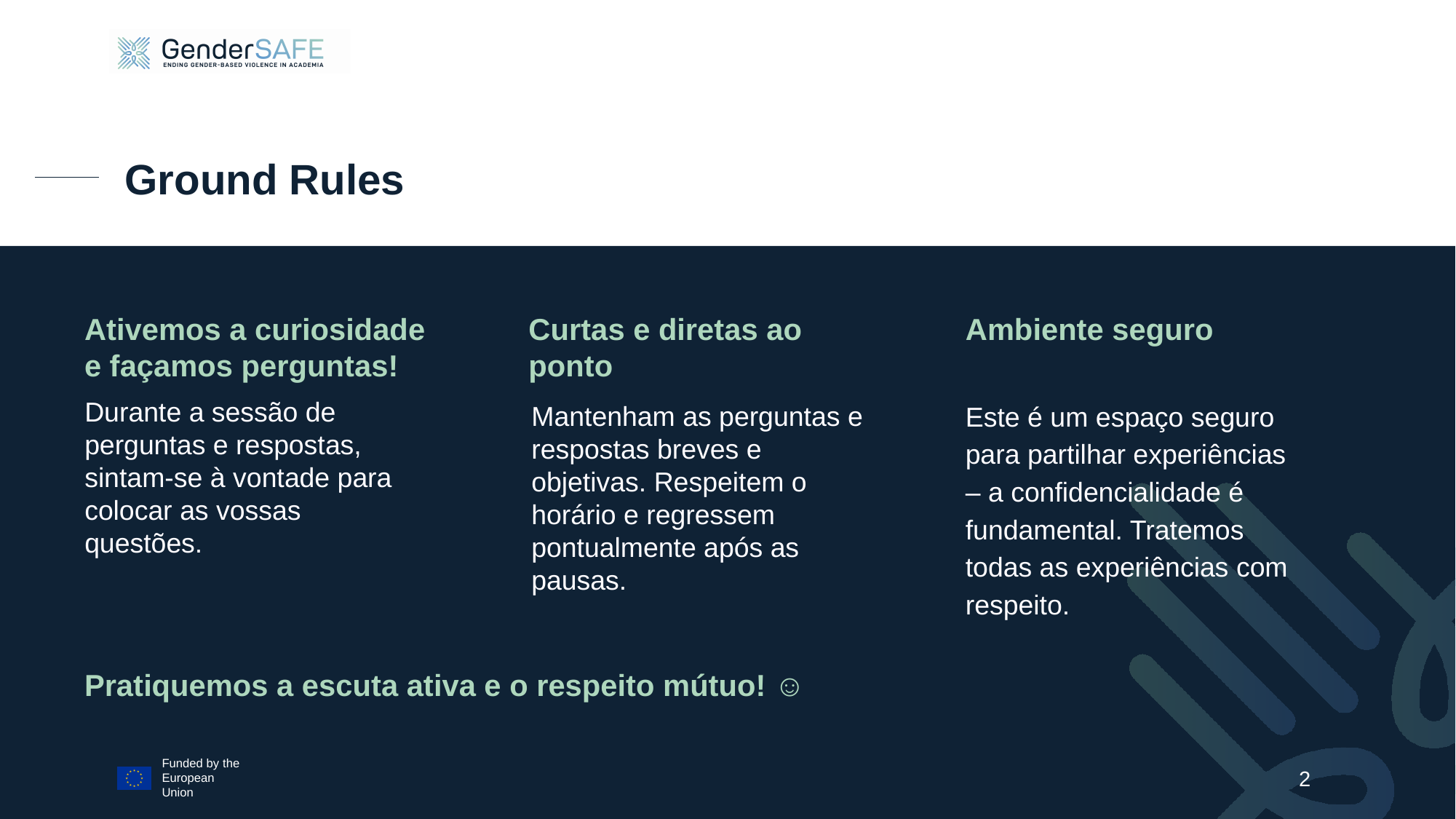

Ground Rules
Ambiente seguro
Ativemos a curiosidade e façamos perguntas!
Curtas e diretas ao ponto
Durante a sessão de perguntas e respostas, sintam-se à vontade para colocar as vossas questões.
Este é um espaço seguro para partilhar experiências – a confidencialidade é fundamental. Tratemos todas as experiências com respeito.
Mantenham as perguntas e respostas breves e objetivas. Respeitem o horário e regressem pontualmente após as pausas.
Pratiquemos a escuta ativa e o respeito mútuo! ☺